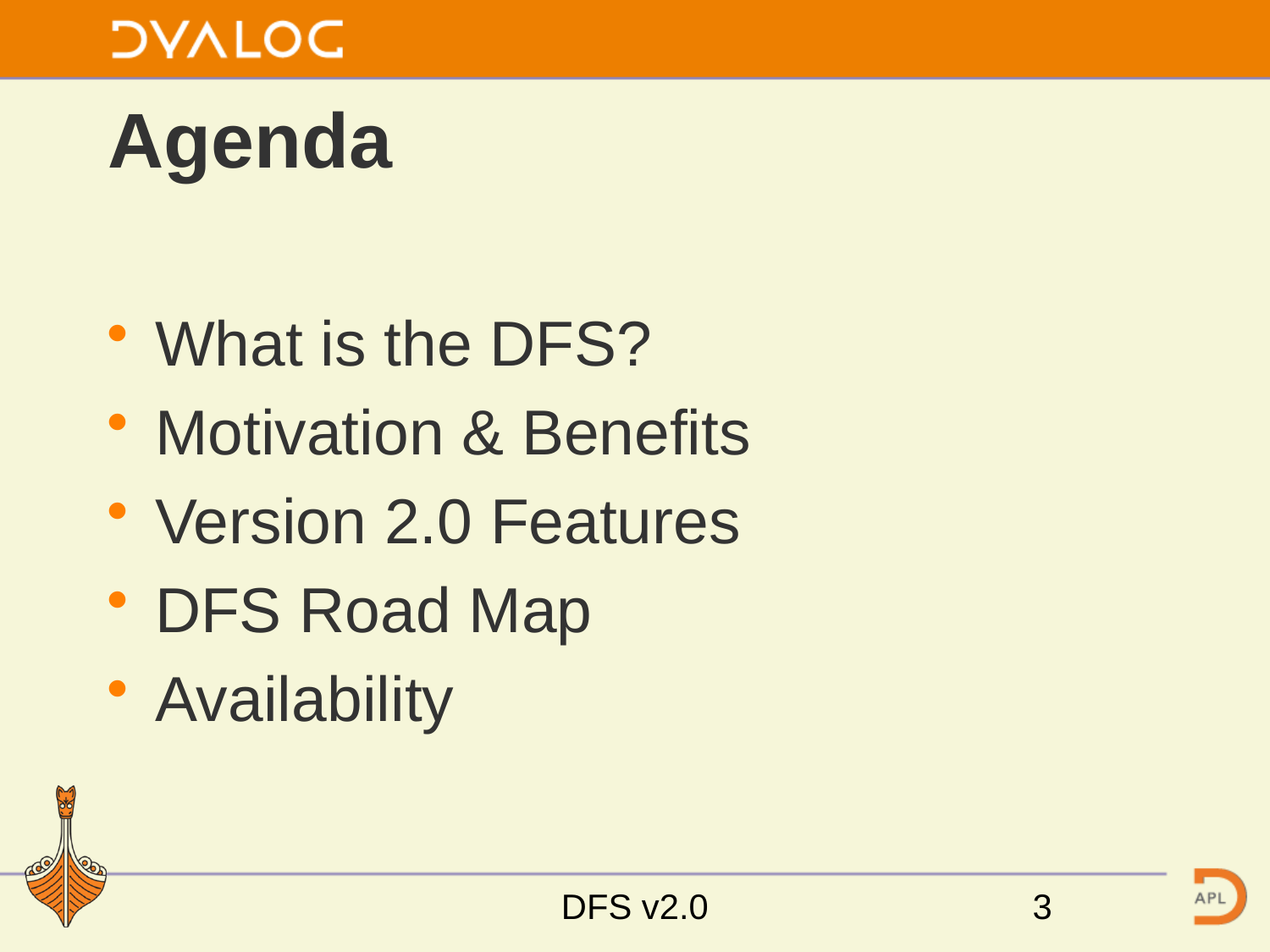

# Agenda
What is the DFS?
Motivation & Benefits
Version 2.0 Features
DFS Road Map
Availability

DFS v2.0
3